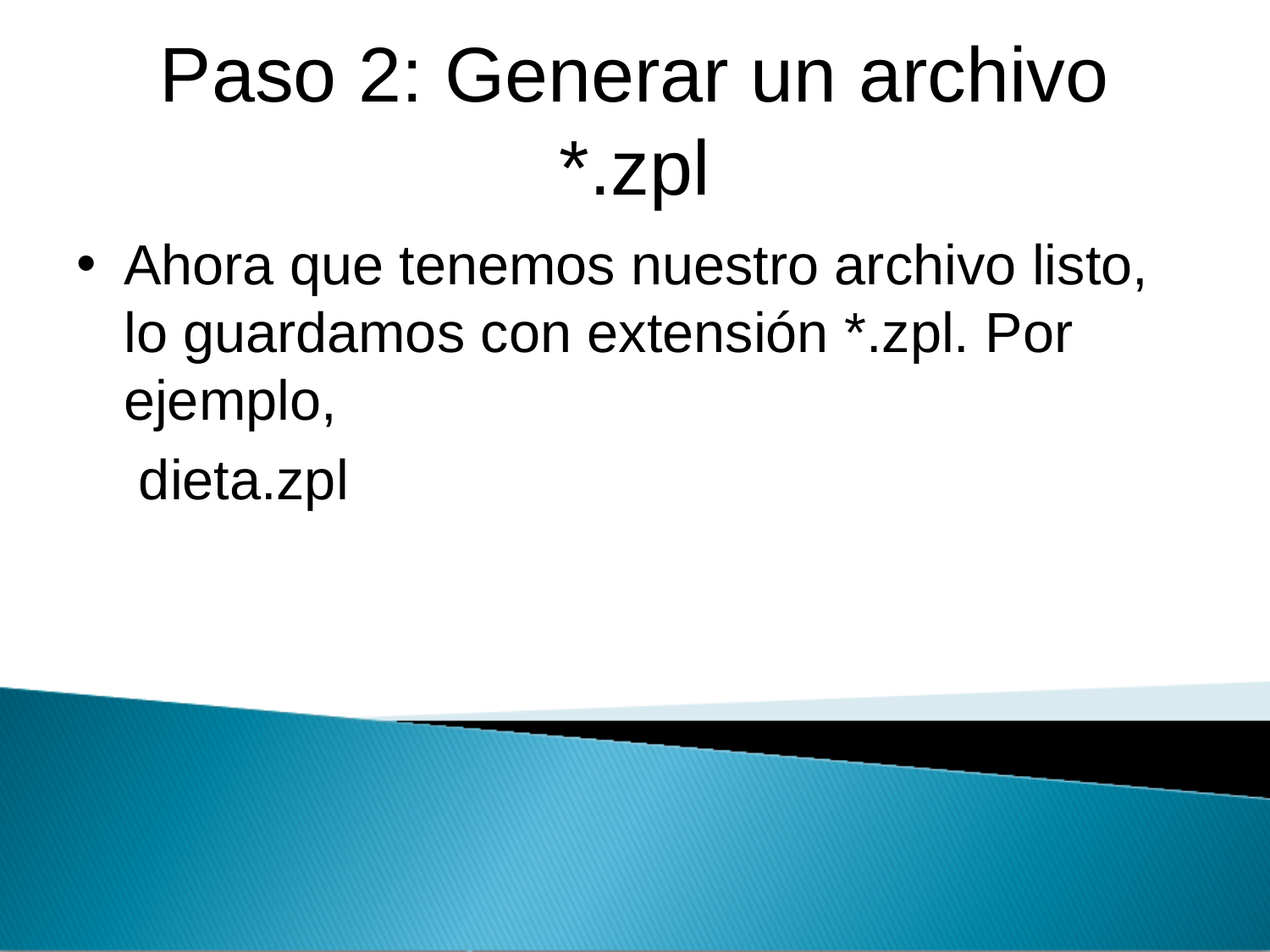

# Paso 2: Generar un archivo *.zpl
Ahora que tenemos nuestro archivo listo, lo guardamos con extensión *.zpl. Por ejemplo,
    dieta.zpl